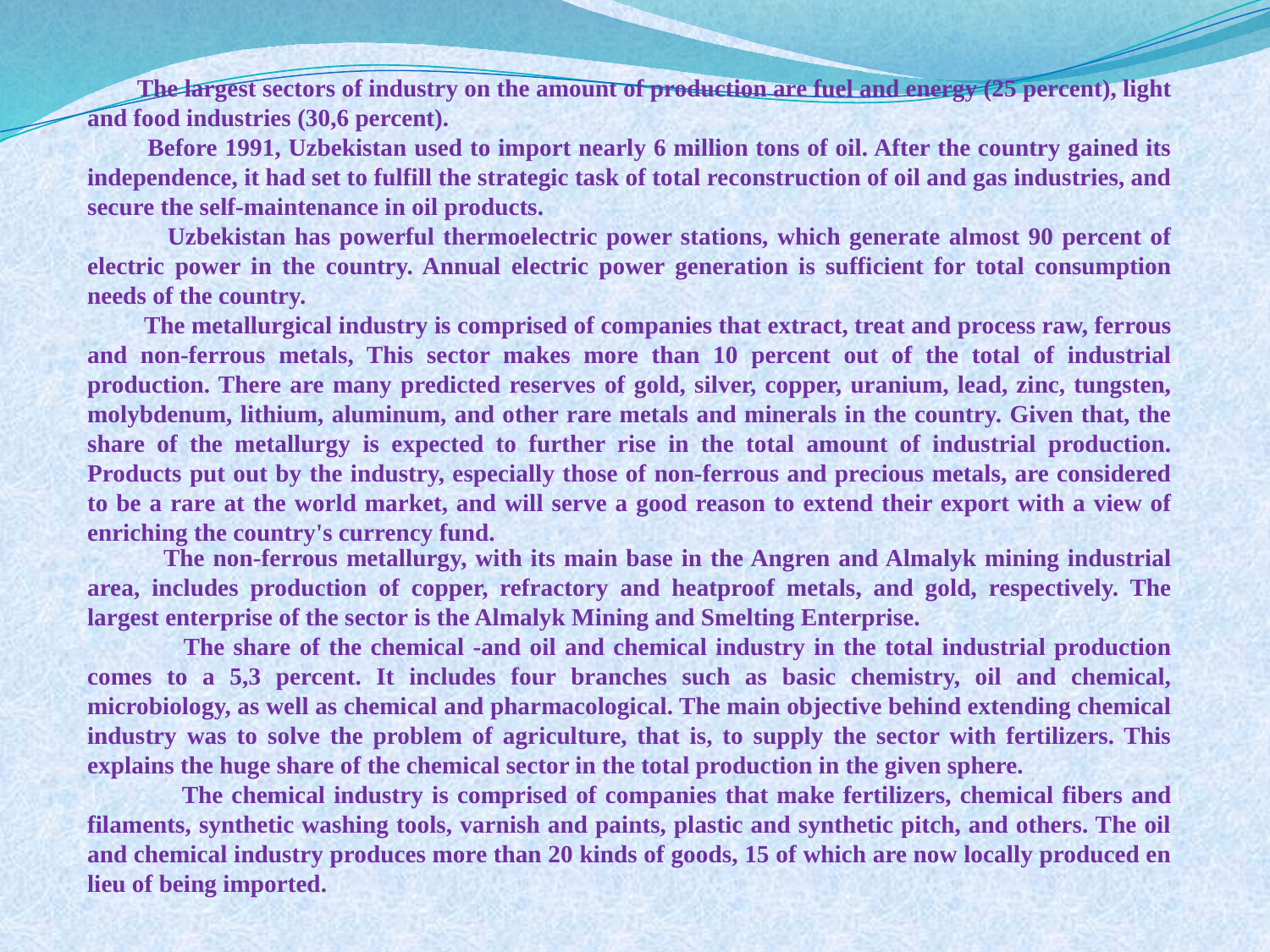

The largest sectors of industry on the amount of production are fuel and energy (25 percent), light and food industries (30,6 percent).
        Before 1991, Uzbekistan used to import nearly 6 million tons of oil. After the country gained its independence, it had set to fulfill the strategic task of total reconstruction of oil and gas industries, and secure the self-maintenance in oil products.
         Uzbekistan has powerful thermoelectric power stations, which generate almost 90 percent of electric power in the country. Annual electric power generation is sufficient for total consumption needs of the country.
         The metallurgical industry is comprised of companies that extract, treat and process raw, ferrous and non-ferrous metals, This sector makes more than 10 percent out of the total of industrial production. There are many predicted reserves of gold, silver, copper, uranium, lead, zinc, tungsten, molybdenum, lithium, aluminum, and other rare metals and minerals in the country. Given that, the share of the metallurgy is expected to further rise in the total amount of industrial production. Products put out by the industry, especially those of non-ferrous and precious metals, are considered to be a rare at the world market, and will serve a good reason to extend their export with a view of enriching the country's currency fund.
         The non-ferrous metallurgy, with its main base in the Angren and Almalyk mining industrial area, includes production of copper, refractory and heatproof metals, and gold, respectively. The largest enterprise of the sector is the Almalyk Mining and Smelting Enterprise.
           The share of the chemical -and oil and chemical industry in the total industrial production comes to a 5,3 percent. It includes four branches such as basic chemistry, oil and chemical, microbiology, as well as chemical and pharmacological. The main objective behind extending chemical industry was to solve the problem of agriculture, that is, to supply the sector with fertilizers. This explains the huge share of the chemical sector in the total production in the given sphere.
           The chemical industry is comprised of companies that make fertilizers, chemical fibers and filaments, synthetic washing tools, varnish and paints, plastic and synthetic pitch, and others. The oil and chemical industry produces more than 20 kinds of goods, 15 of which are now locally produced en lieu of being imported.